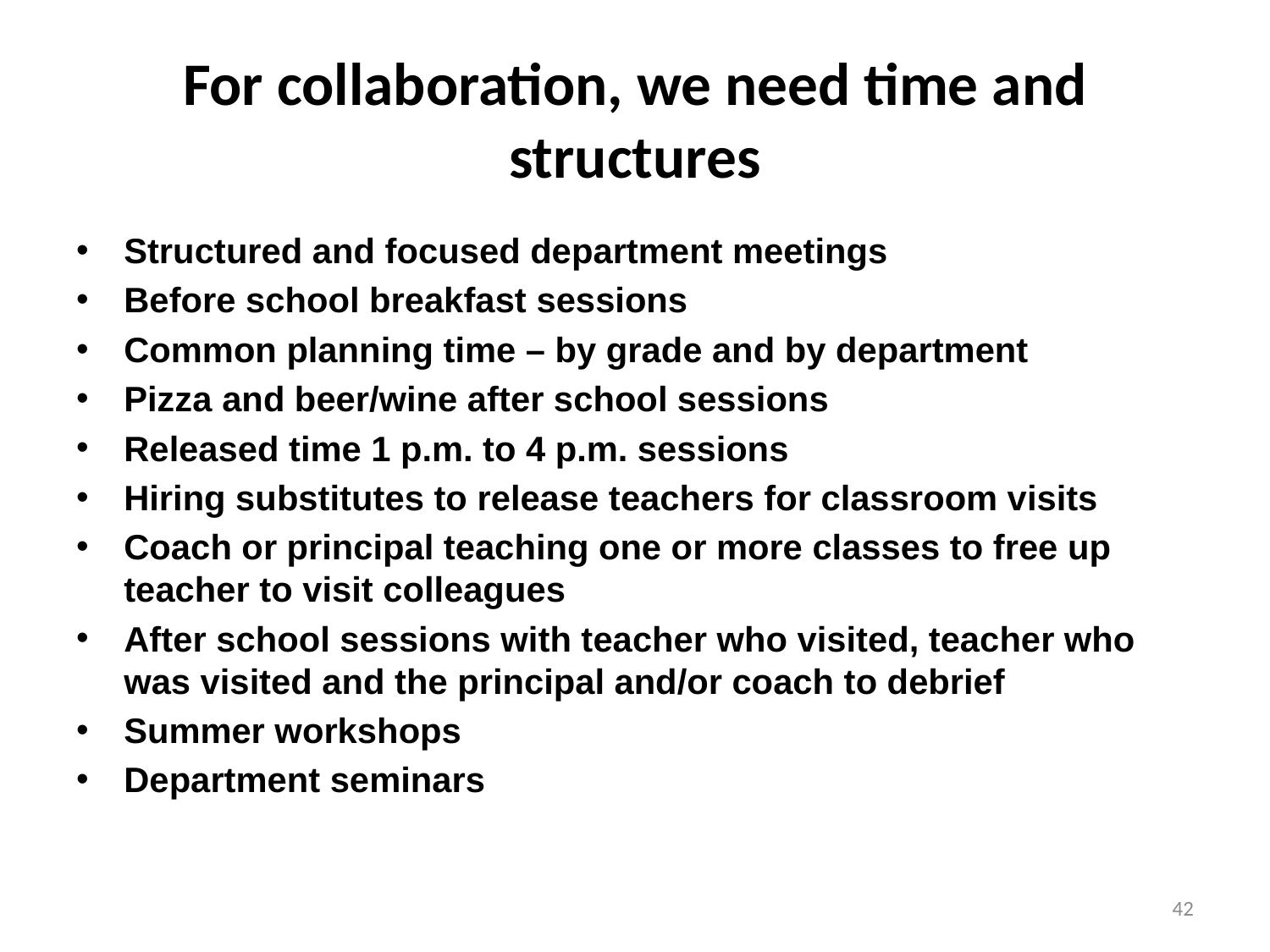

# For collaboration, we need time and structures
Structured and focused department meetings
Before school breakfast sessions
Common planning time – by grade and by department
Pizza and beer/wine after school sessions
Released time 1 p.m. to 4 p.m. sessions
Hiring substitutes to release teachers for classroom visits
Coach or principal teaching one or more classes to free up teacher to visit colleagues
After school sessions with teacher who visited, teacher who was visited and the principal and/or coach to debrief
Summer workshops
Department seminars

42